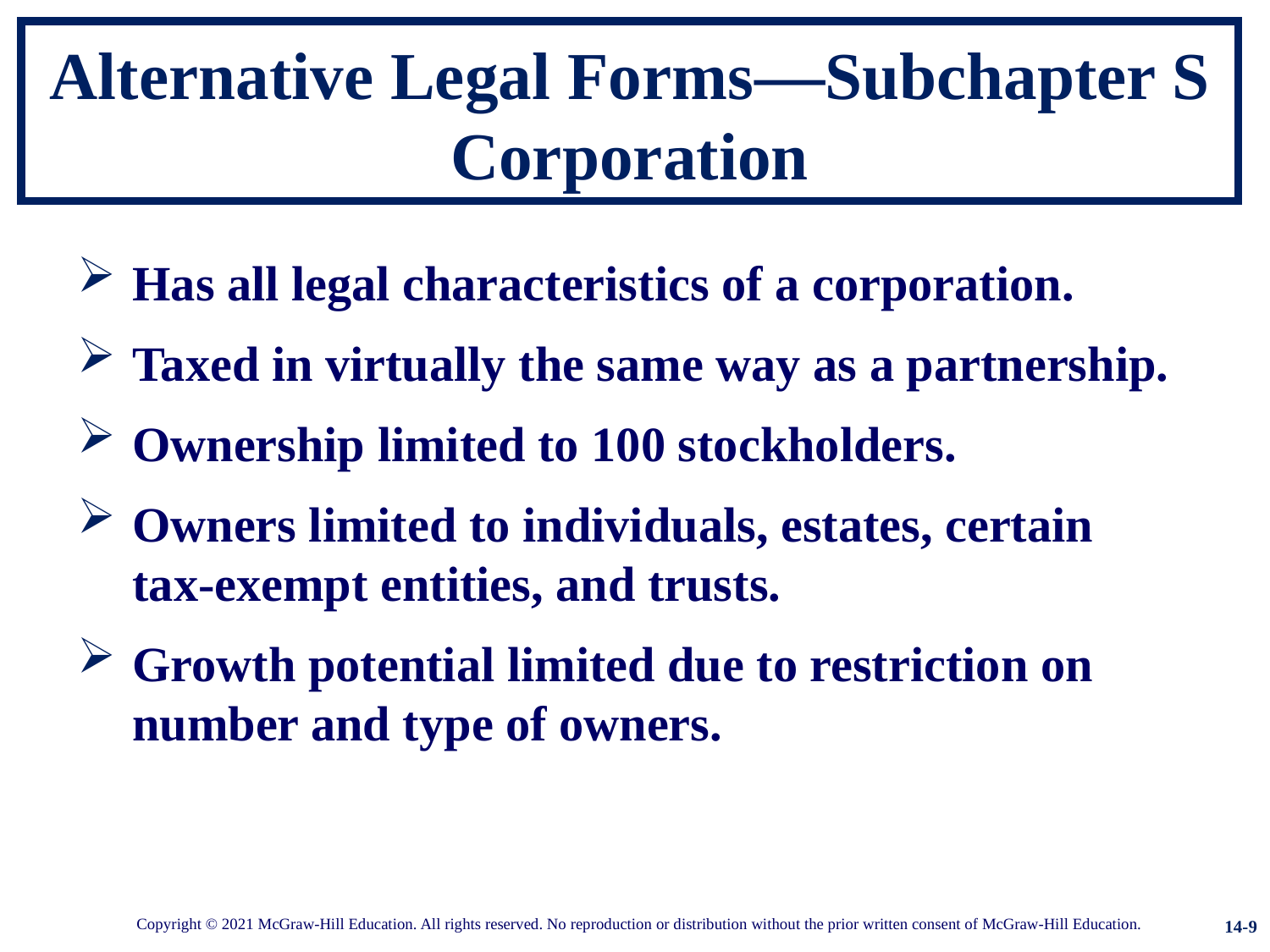

# Alternative Legal Forms—Subchapter S Corporation
Has all legal characteristics of a corporation.
Taxed in virtually the same way as a partnership.
Ownership limited to 100 stockholders.
Owners limited to individuals, estates, certain tax-exempt entities, and trusts.
Growth potential limited due to restriction on number and type of owners.

14-9
Copyright © 2021 McGraw-Hill Education. All rights reserved. No reproduction or distribution without the prior written consent of McGraw-Hill Education.